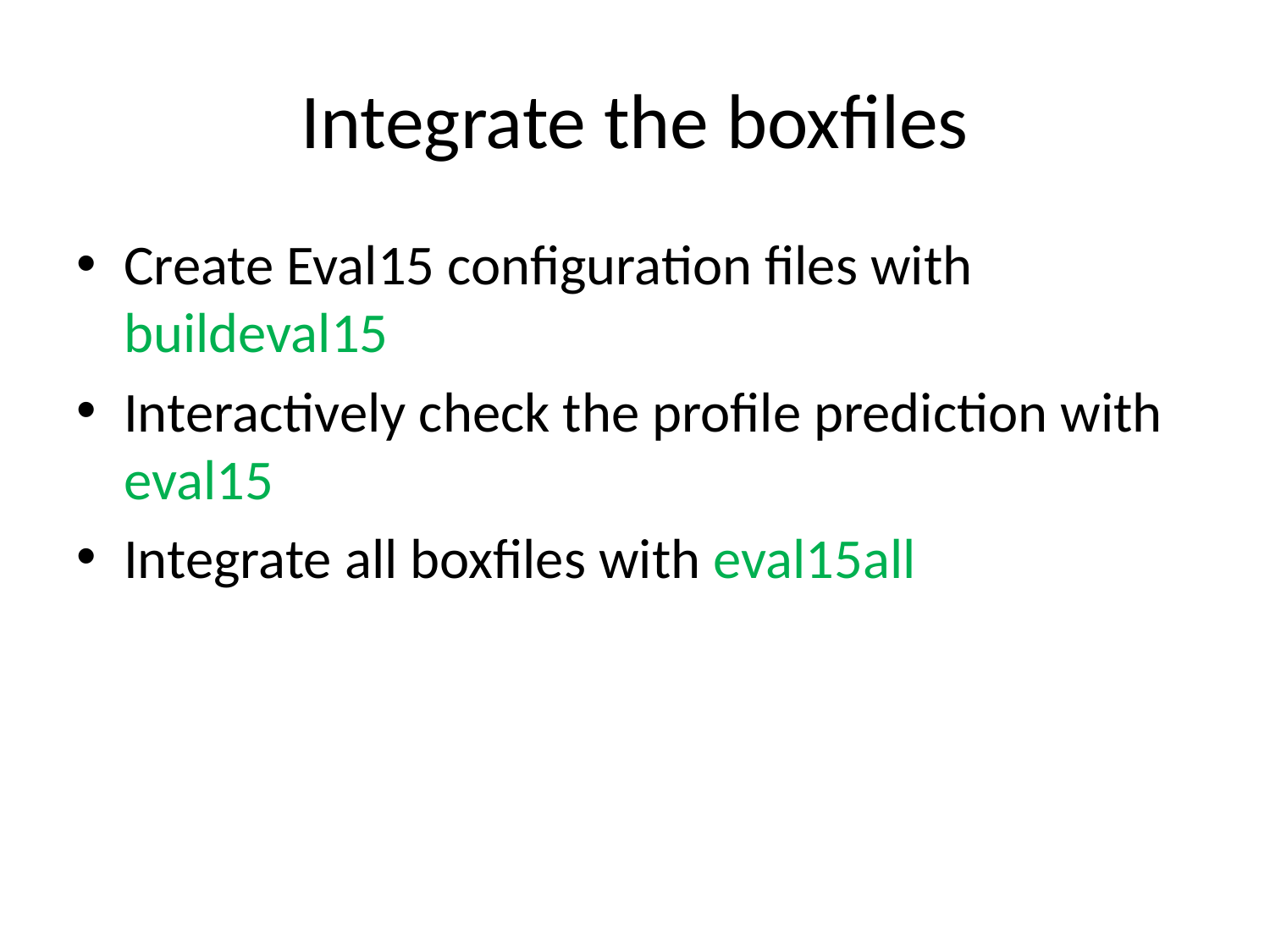

# Integrate the boxfiles
Create Eval15 configuration files with buildeval15
Interactively check the profile prediction with eval15
Integrate all boxfiles with eval15all